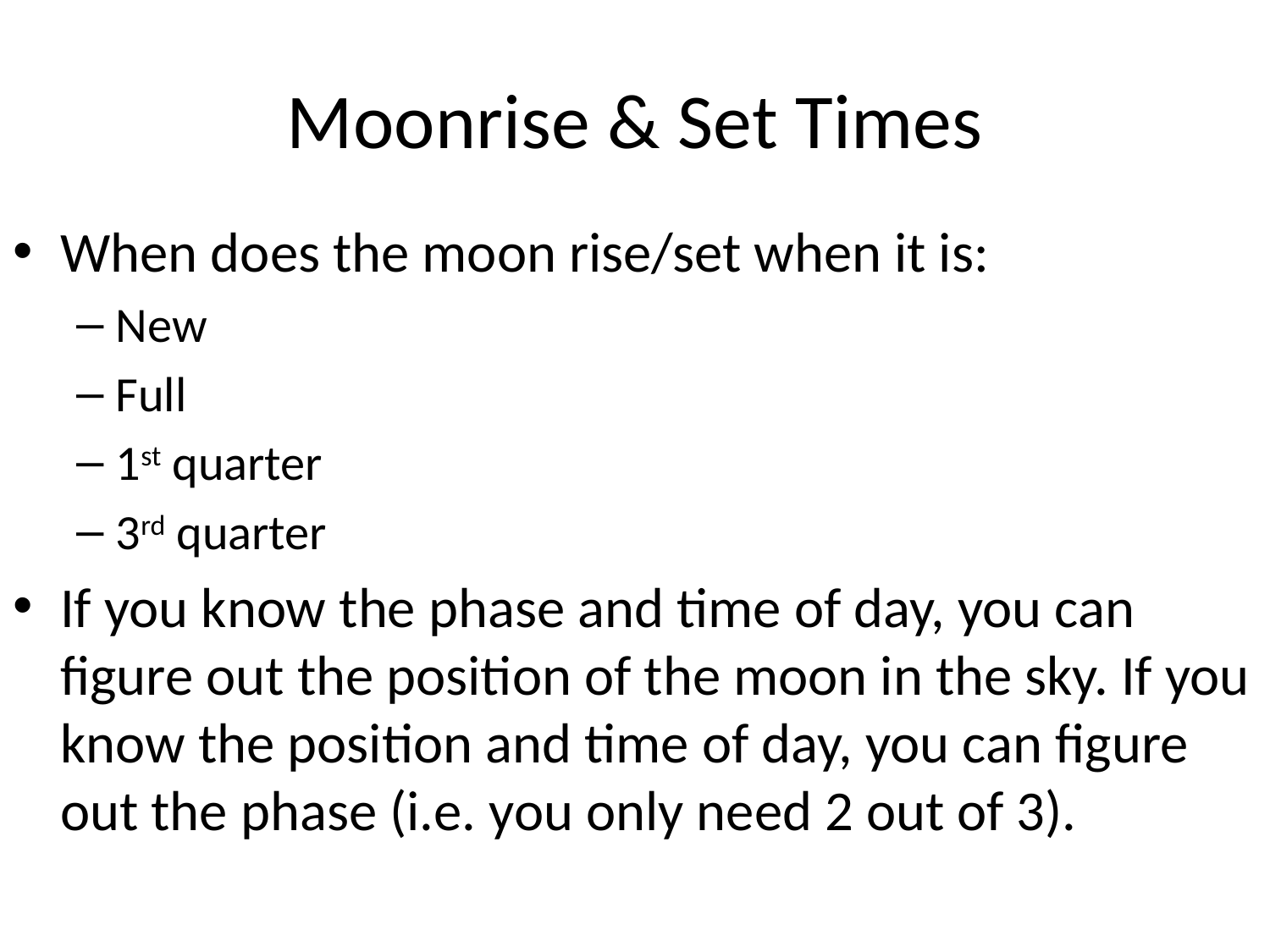

# Moonrise & Set Times
When does the moon rise/set when it is:
New
Full
1st quarter
3rd quarter
If you know the phase and time of day, you can figure out the position of the moon in the sky. If you know the position and time of day, you can figure out the phase (i.e. you only need 2 out of 3).